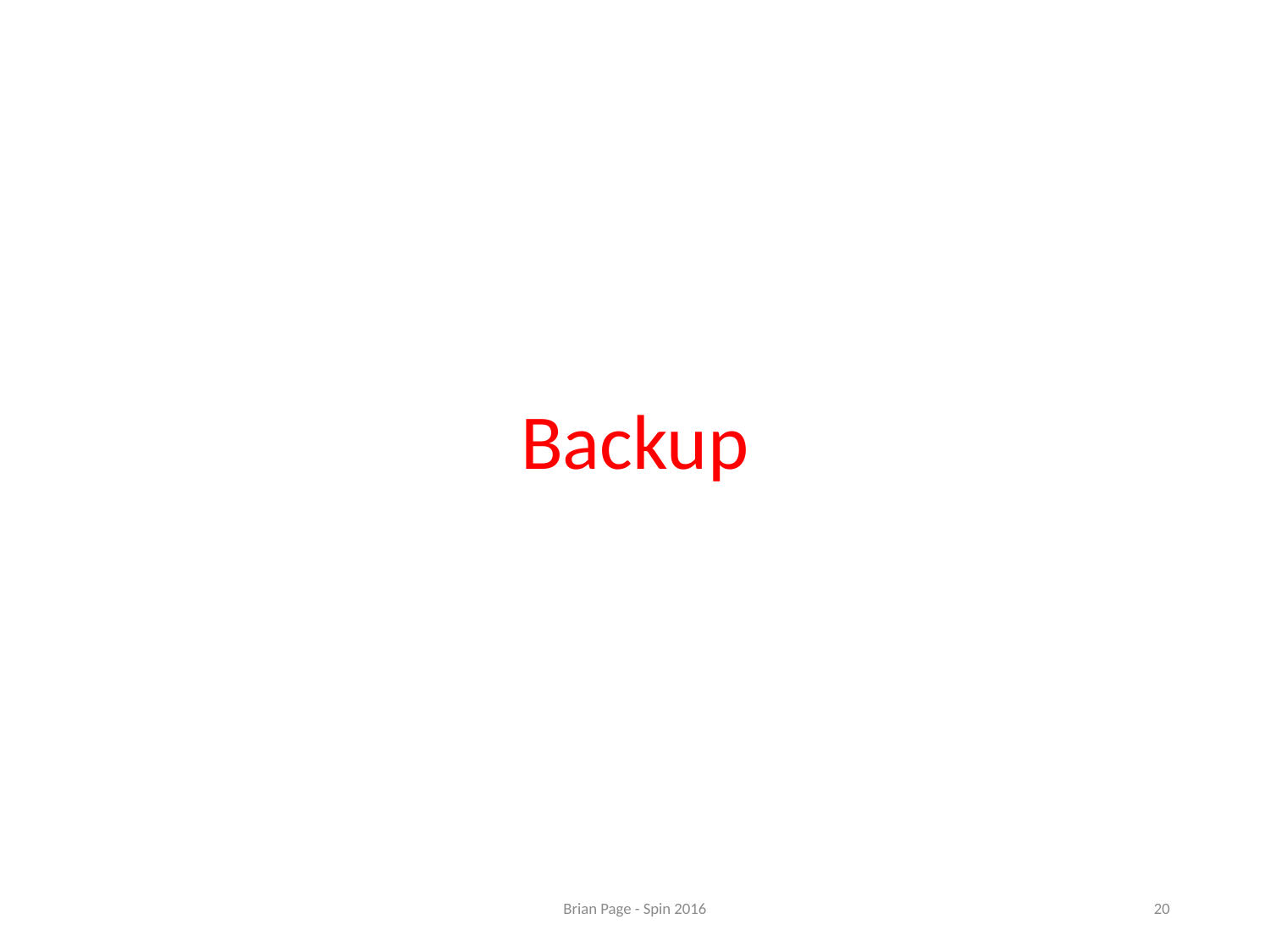

Backup
Brian Page - Spin 2016
20